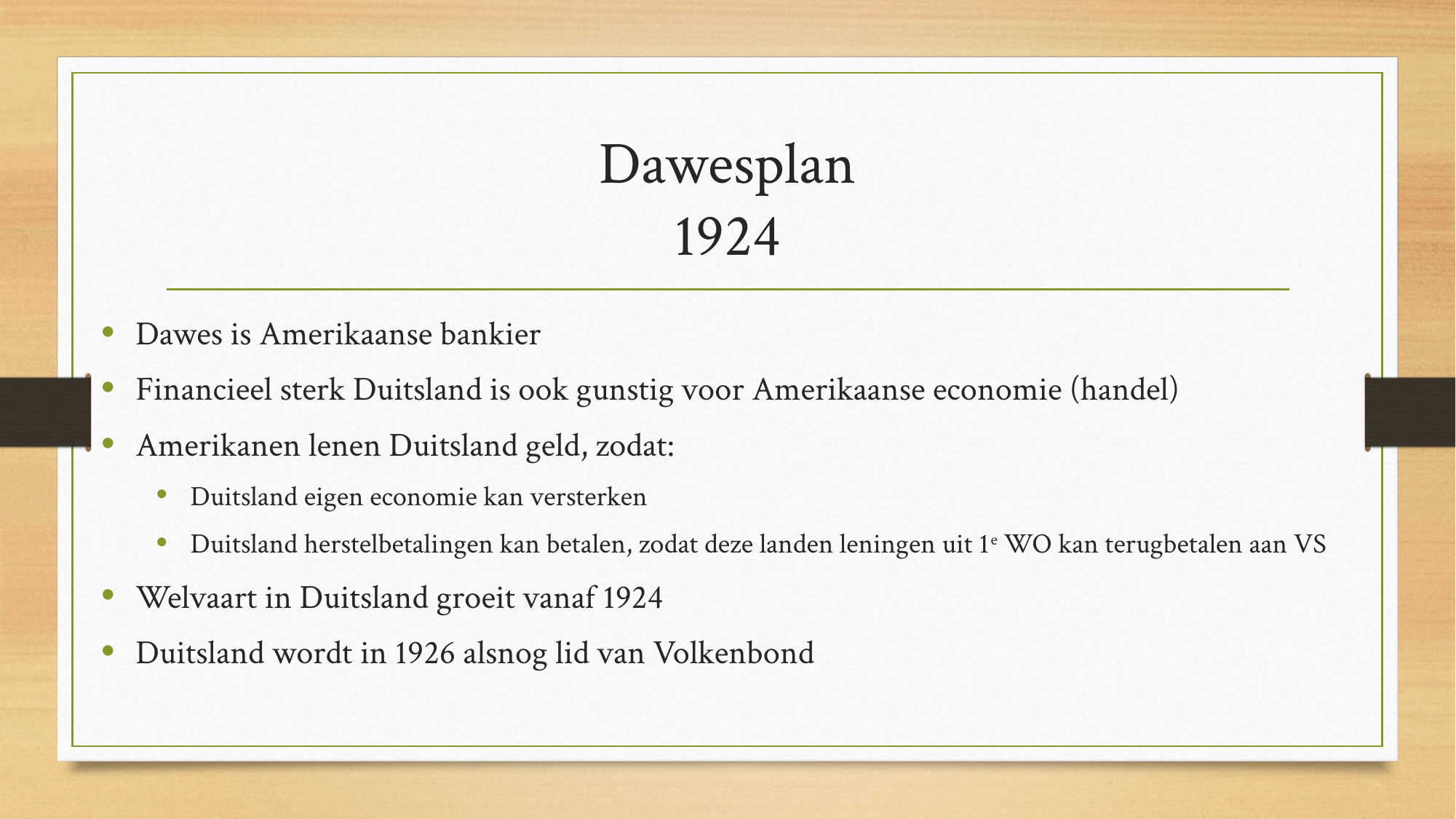

# Dawesplan 1924
Dawes is Amerikaanse bankier
Financieel sterk Duitsland is ook gunstig voor Amerikaanse economie (handel)
Amerikanen lenen Duitsland geld, zodat:
Duitsland eigen economie kan versterken
Duitsland herstelbetalingen kan betalen, zodat deze landen leningen uit 1e WO kan terugbetalen aan VS
Welvaart in Duitsland groeit vanaf 1924
Duitsland wordt in 1926 alsnog lid van Volkenbond